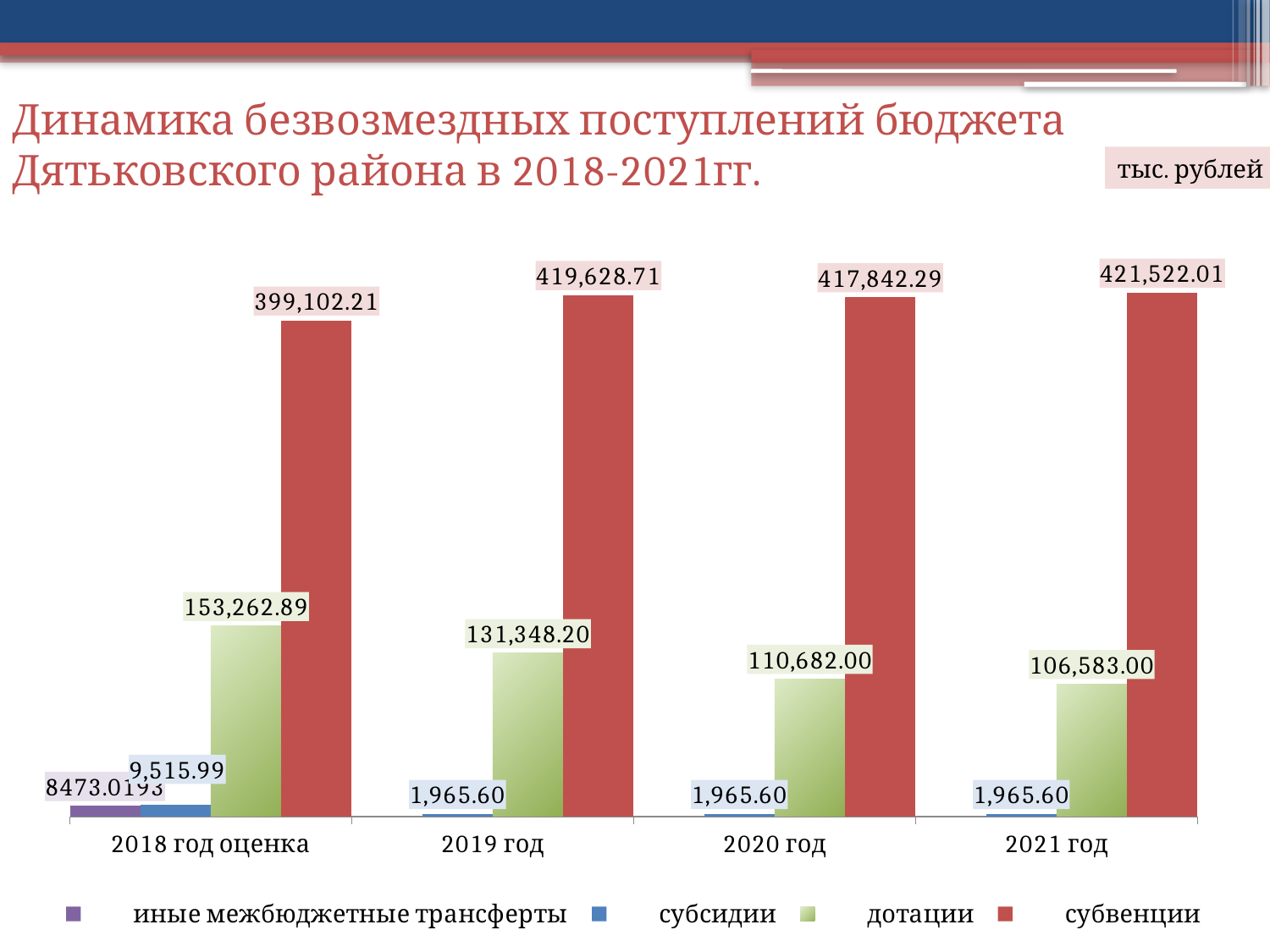

# Динамика безвозмездных поступлений бюджета Дятьковского района в 2018-2021гг.
тыс. рублей

### Chart

| Category |          иные межбюджетные трансферты |          субсидии |          дотации |          субвенции |
|---|---|---|---|---|
| 2018 год оценка | 8473.019300000002 | 9515.98735 | 153262.8865 | 399102.21456 |
| 2019 год | None | 1965.6000000000001 | 131348.2 | 419628.71381 |
| 2020 год | None | 1965.6000000000001 | 110682.0 | 417842.28737000003 |
| 2021 год | None | 1965.6000000000001 | 106583.0 | 421522.00675 |